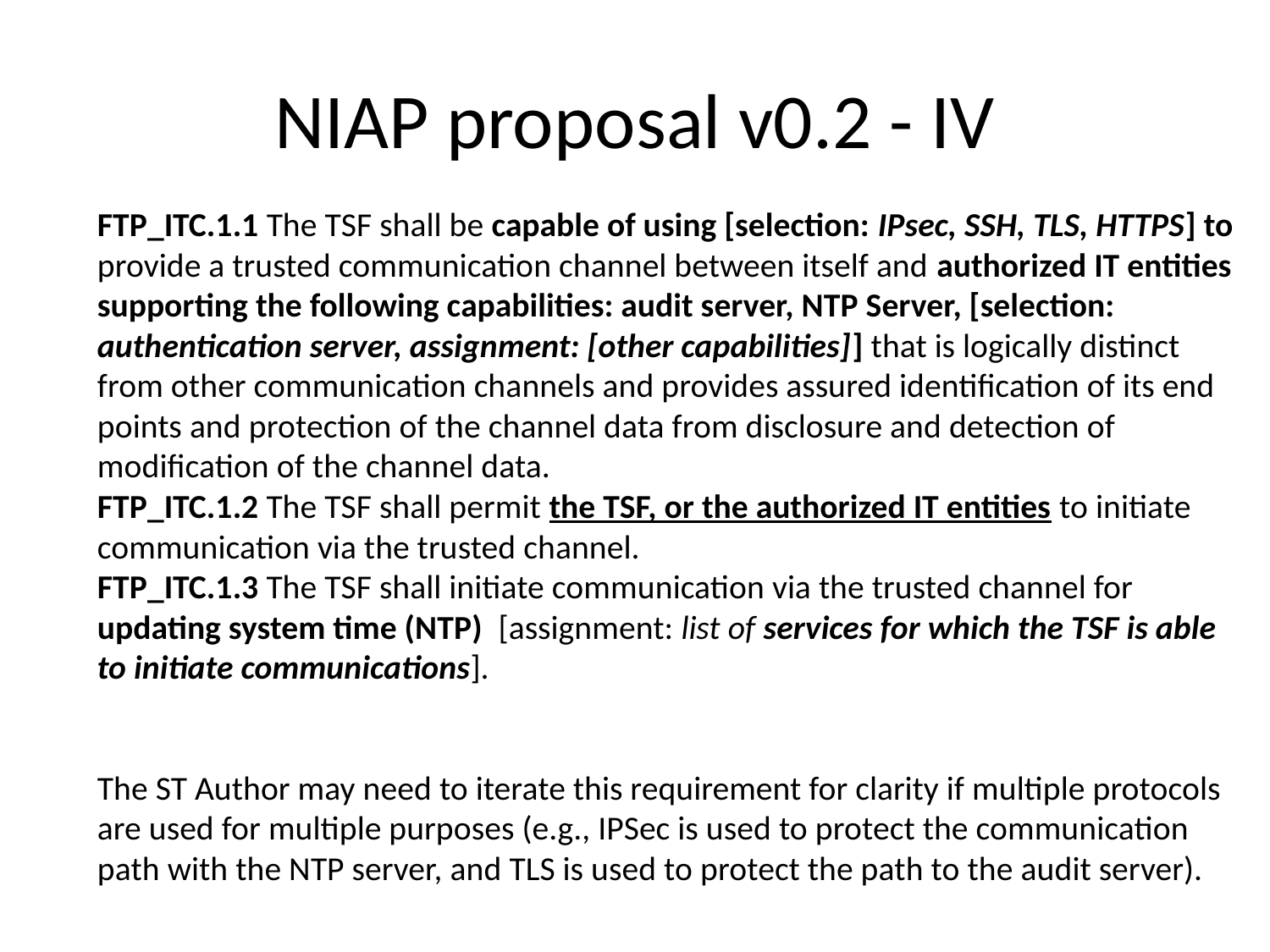

# NIAP proposal v0.2 - IV
FTP_ITC.1.1 The TSF shall be capable of using [selection: IPsec, SSH, TLS, HTTPS] to provide a trusted communication channel between itself and authorized IT entities supporting the following capabilities: audit server, NTP Server, [selection: authentication server, assignment: [other capabilities]] that is logically distinct from other communication channels and provides assured identification of its end points and protection of the channel data from disclosure and detection of modification of the channel data.
FTP_ITC.1.2 The TSF shall permit the TSF, or the authorized IT entities to initiate communication via the trusted channel.
FTP_ITC.1.3 The TSF shall initiate communication via the trusted channel for updating system time (NTP)  [assignment: list of services for which the TSF is able to initiate communications].

The ST Author may need to iterate this requirement for clarity if multiple protocols are used for multiple purposes (e.g., IPSec is used to protect the communication path with the NTP server, and TLS is used to protect the path to the audit server).